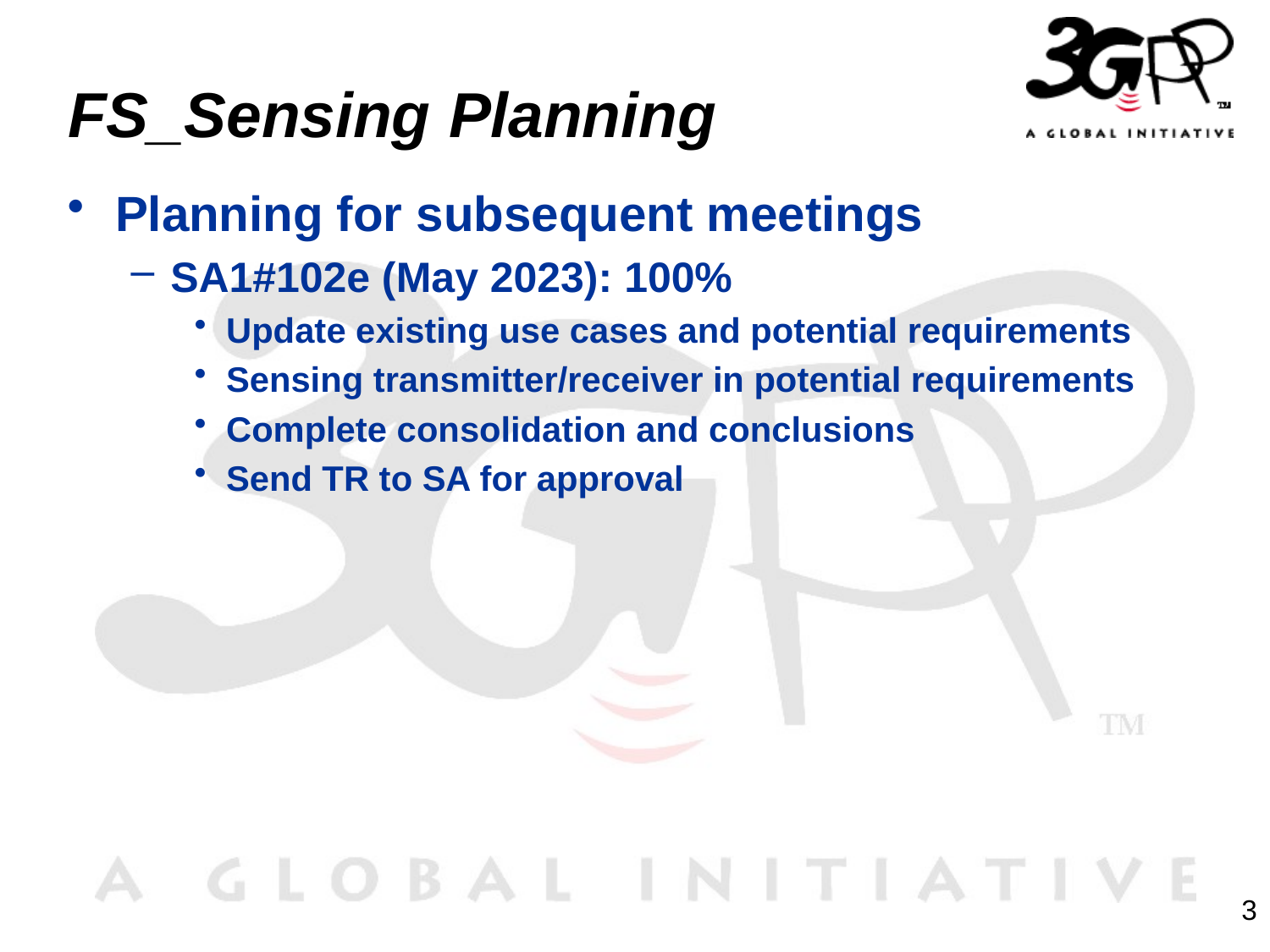

# FS_Sensing Planning
Planning for subsequent meetings
SA1#102e (May 2023): 100%
Update existing use cases and potential requirements
Sensing transmitter/receiver in potential requirements
Complete consolidation and conclusions
Send TR to SA for approval
3